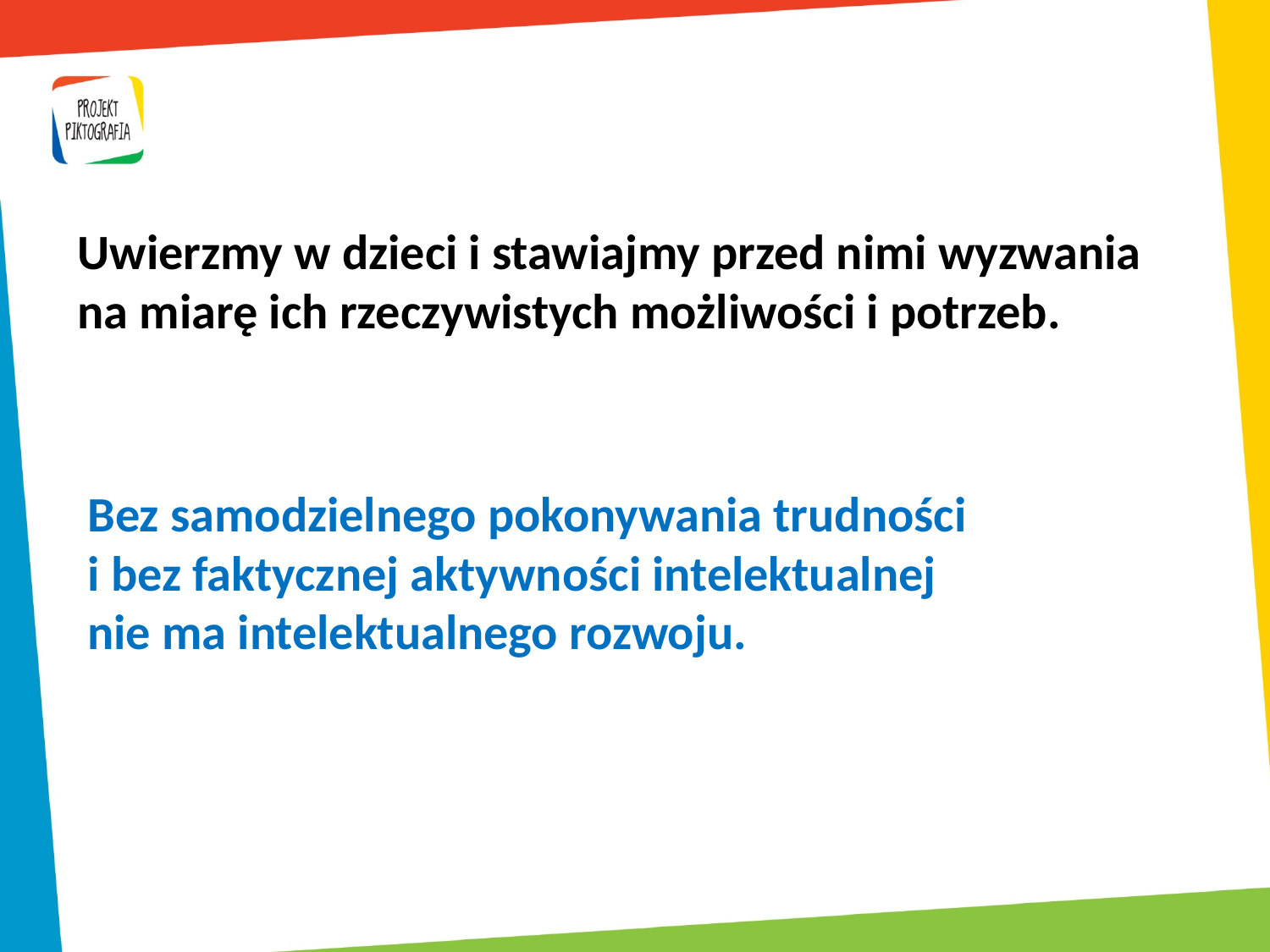

Uwierzmy w dzieci i stawiajmy przed nimi wyzwania na miarę ich rzeczywistych możliwości i potrzeb.

Bez samodzielnego pokonywania trudności
i bez faktycznej aktywności intelektualnej
nie ma intelektualnego rozwoju.